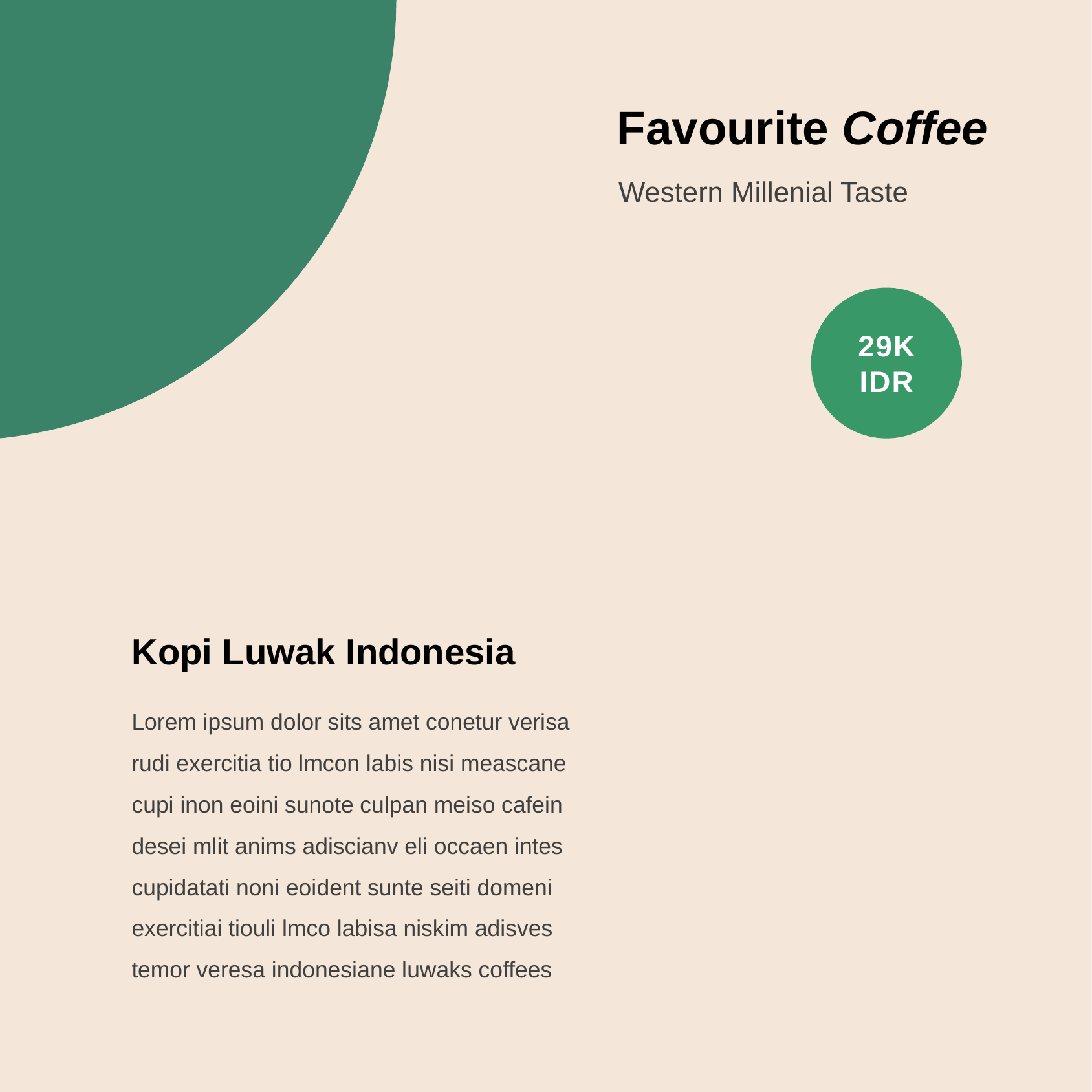

Favourite Coffee

Western Millenial Taste
29K
IDR

Kopi Luwak Indonesia
Lorem ipsum dolor sits amet conetur verisa rudi exercitia tio lmcon labis nisi meascane cupi inon eoini sunote culpan meiso cafein desei mlit anims adiscianv eli occaen intes cupidatati noni eoident sunte seiti domeni exercitiai tiouli lmco labisa niskim adisves temor veresa indonesiane luwaks coffees